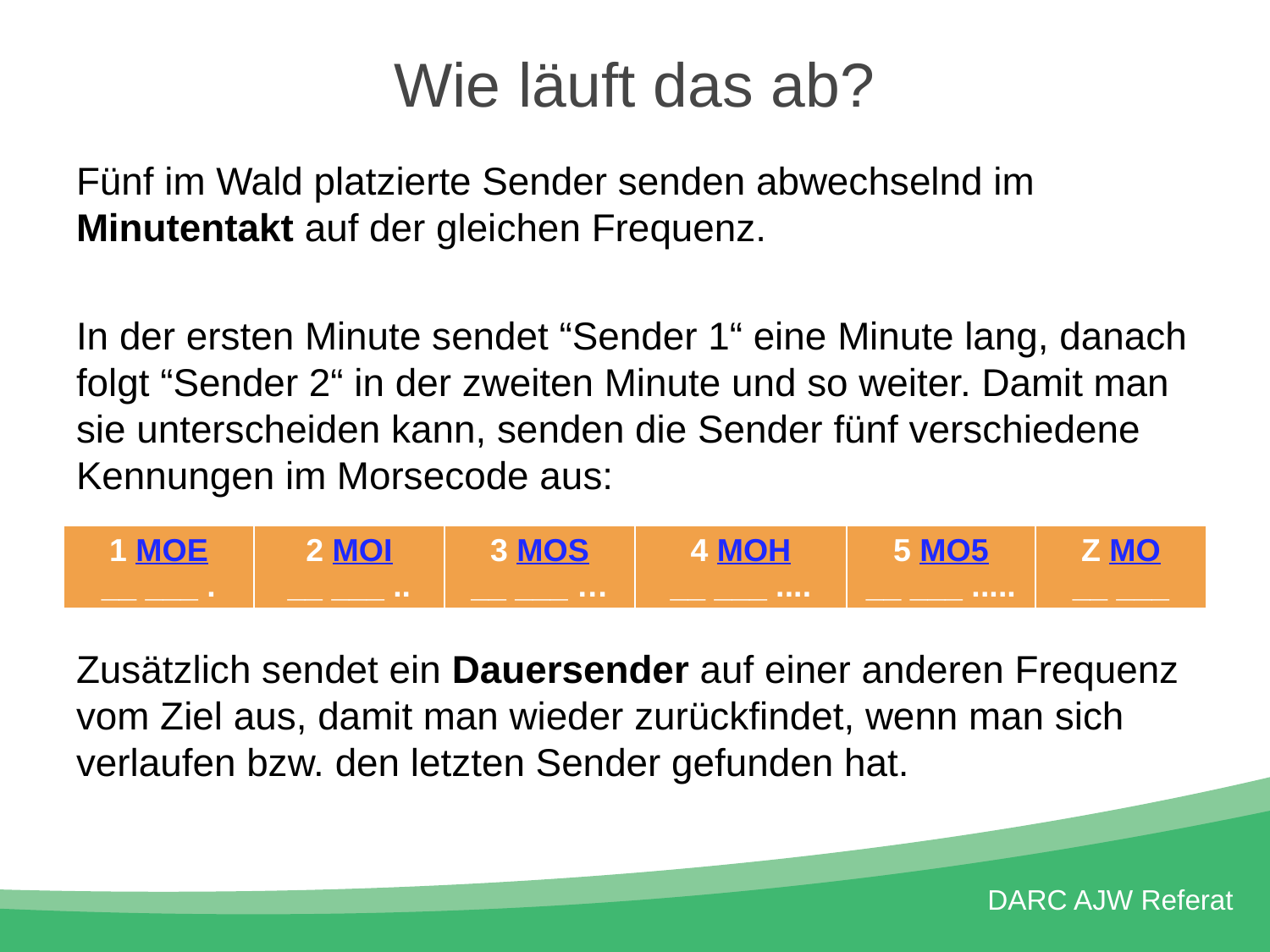

# Wie läuft das ab?
Fünf im Wald platzierte Sender senden abwechselnd im Minutentakt auf der gleichen Frequenz.

In der ersten Minute sendet “Sender 1“ eine Minute lang, danach folgt “Sender 2“ in der zweiten Minute und so weiter. Damit man sie unterscheiden kann, senden die Sender fünf verschiedene Kennungen im Morsecode aus:
Zusätzlich sendet ein Dauersender auf einer anderen Frequenz vom Ziel aus, damit man wieder zurückfindet, wenn man sich verlaufen bzw. den letzten Sender gefunden hat.
| 1 MOE \_\_ \_\_\_ . | 2 MOI \_\_ \_\_\_ .. | 3 MOS \_\_ \_\_\_ … | 4 MOH \_\_ \_\_\_ .... | 5 MO5 \_\_ \_\_\_ ..... | Z MO \_\_ \_\_\_ |
| --- | --- | --- | --- | --- | --- |